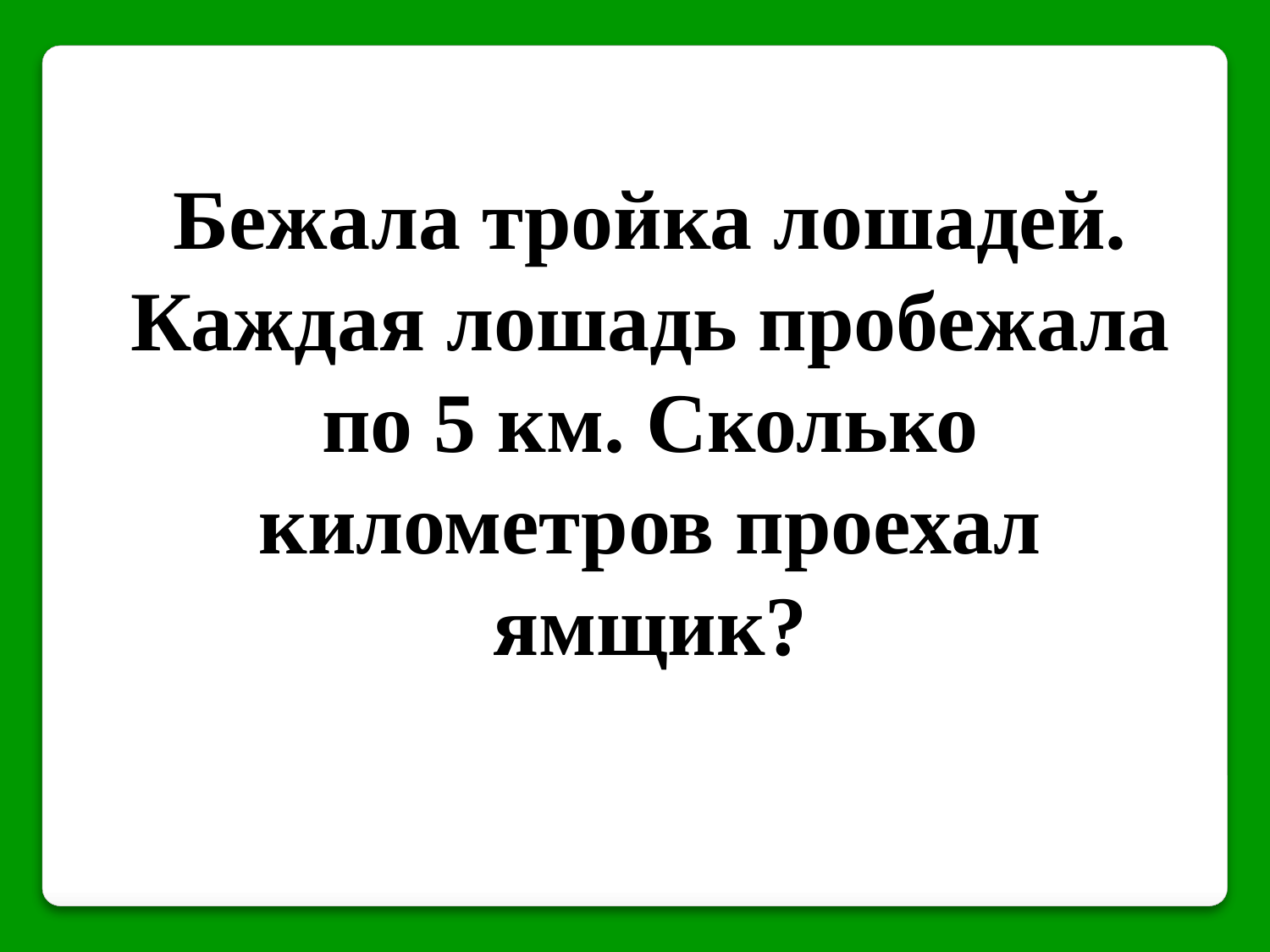

Бежала тройка лошадей. Каждая лошадь пробежала по 5 км. Сколько километров проехал ямщик?